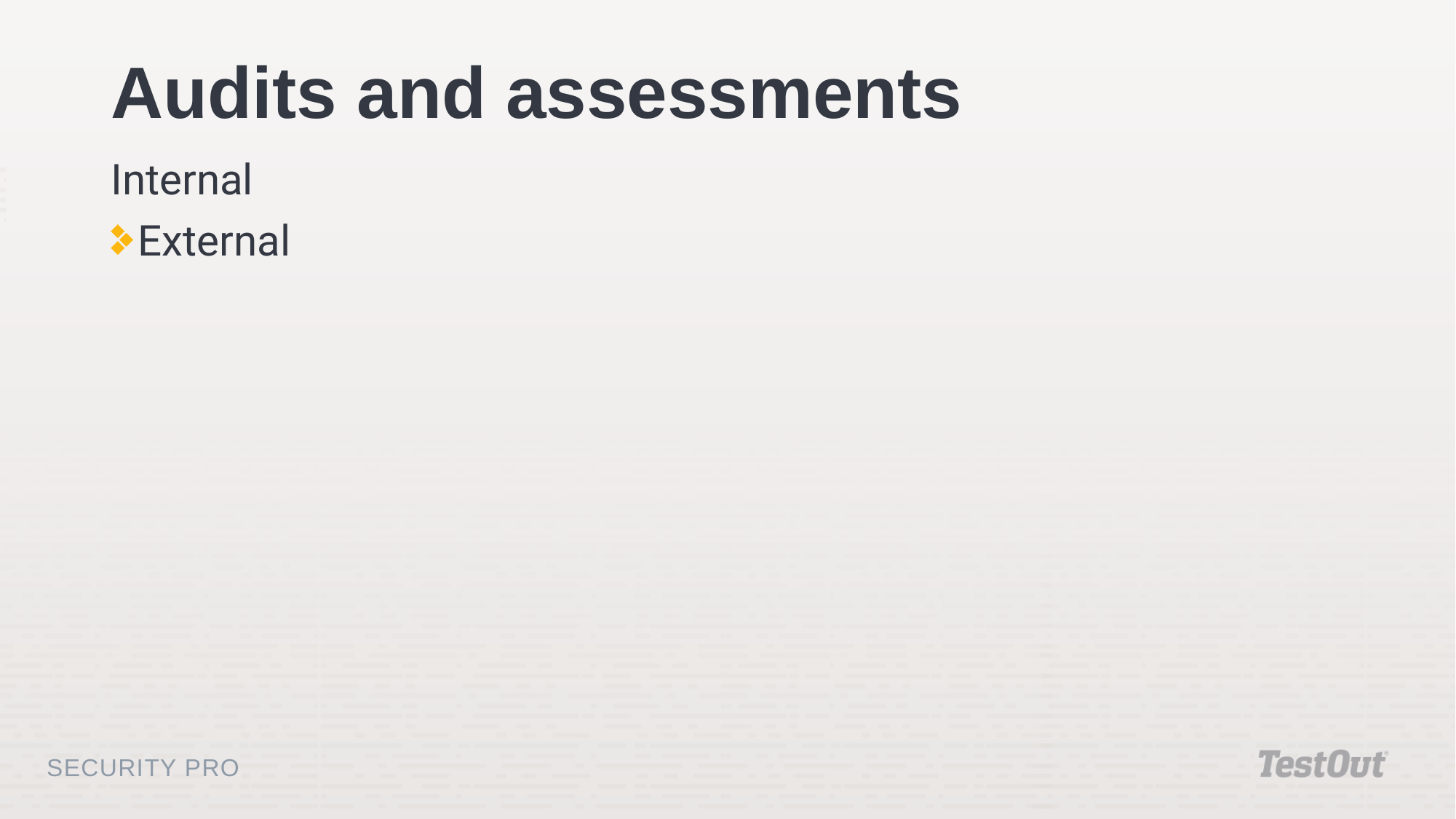

# Audits and assessments
Internal
External
Security Pro